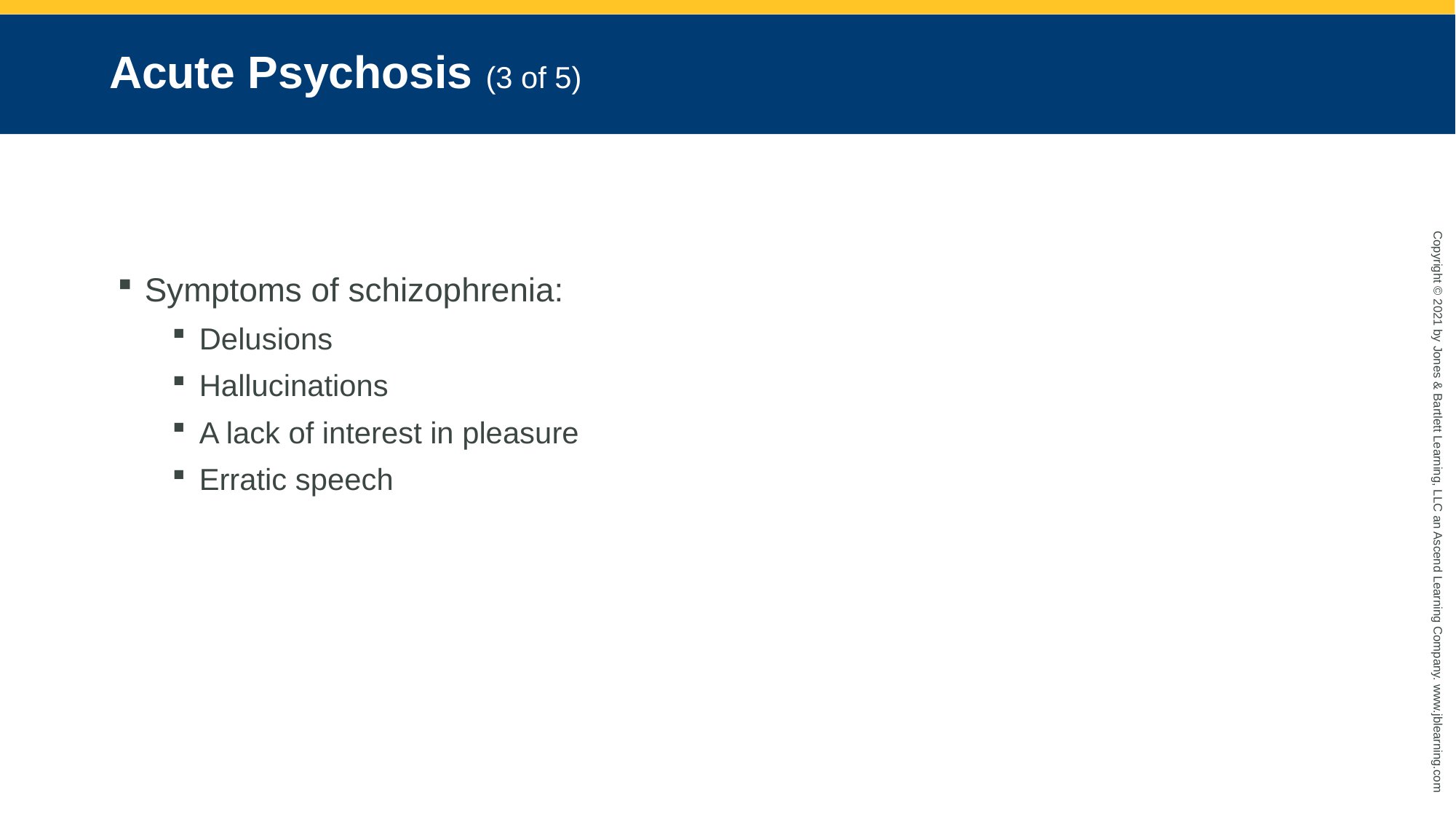

# Acute Psychosis (3 of 5)
Symptoms of schizophrenia:
Delusions
Hallucinations
A lack of interest in pleasure
Erratic speech